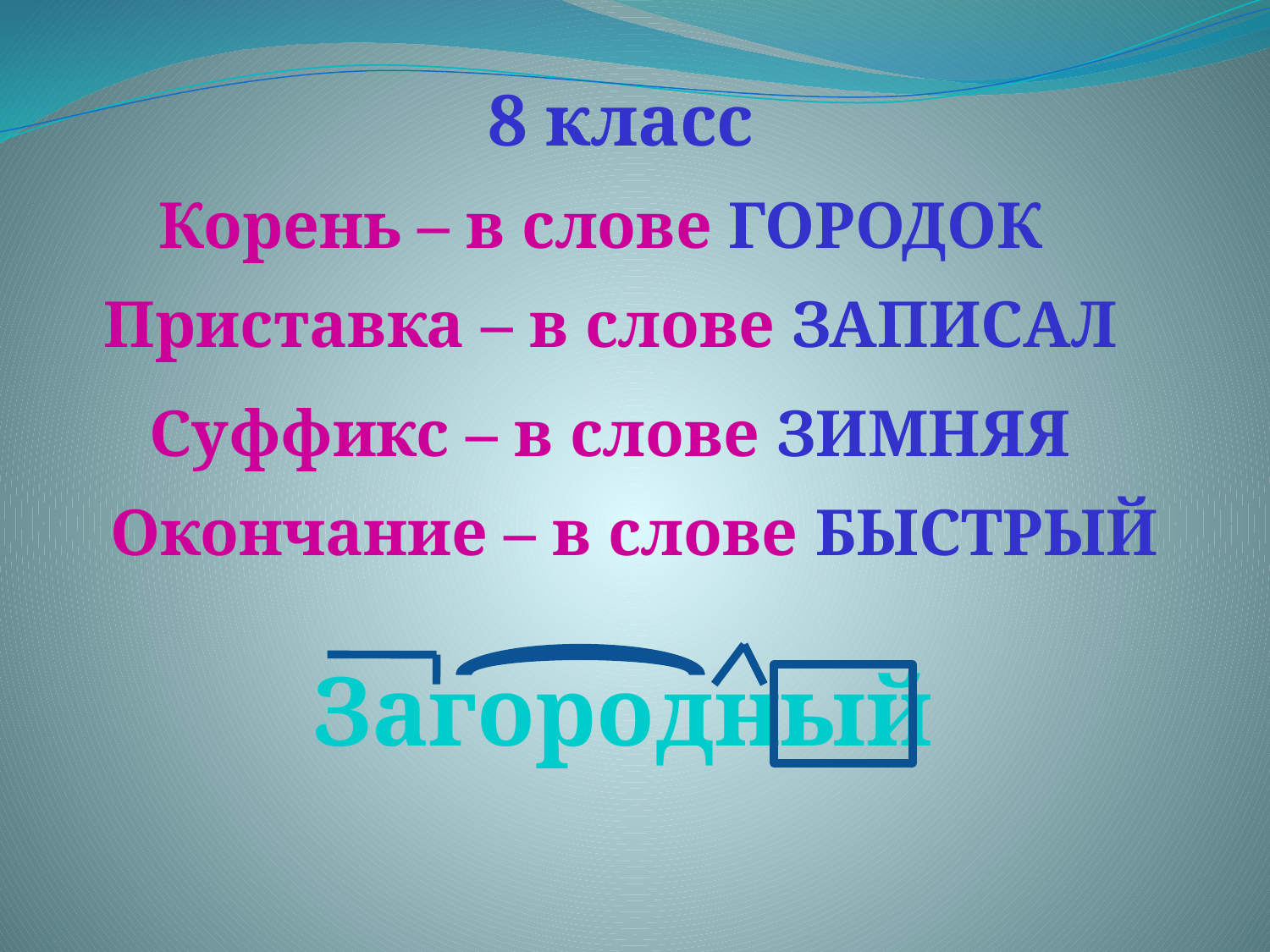

8 класс
Корень – в слове ГОРОДОК
Приставка – в слове ЗАПИСАЛ
Суффикс – в слове ЗИМНЯЯ
Окончание – в слове БЫСТРЫЙ
Загородный